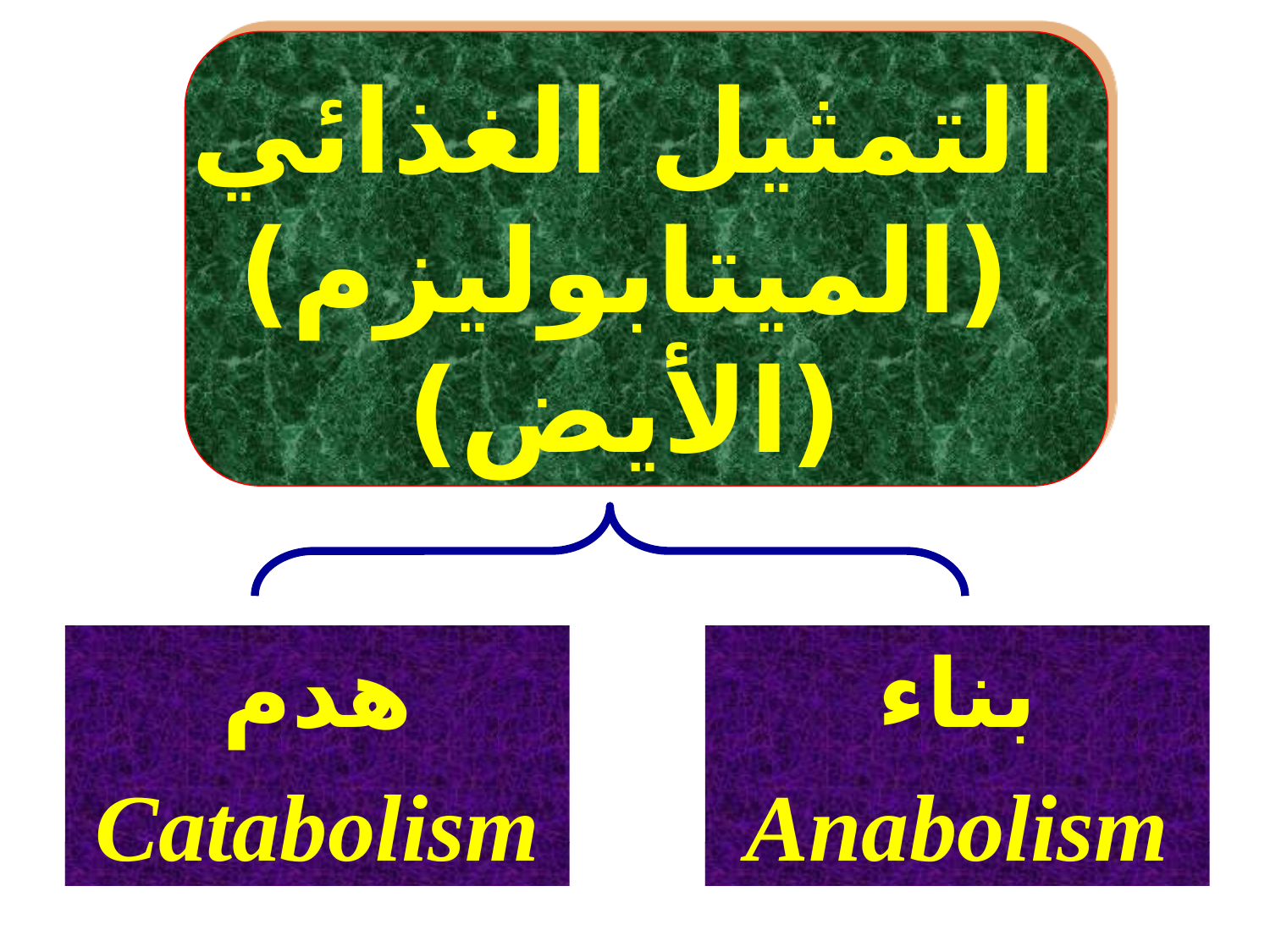

التمثيل الغذائي
(الميتابوليزم)
(الأيض)

هدم
Catabolism
بناء
Anabolism